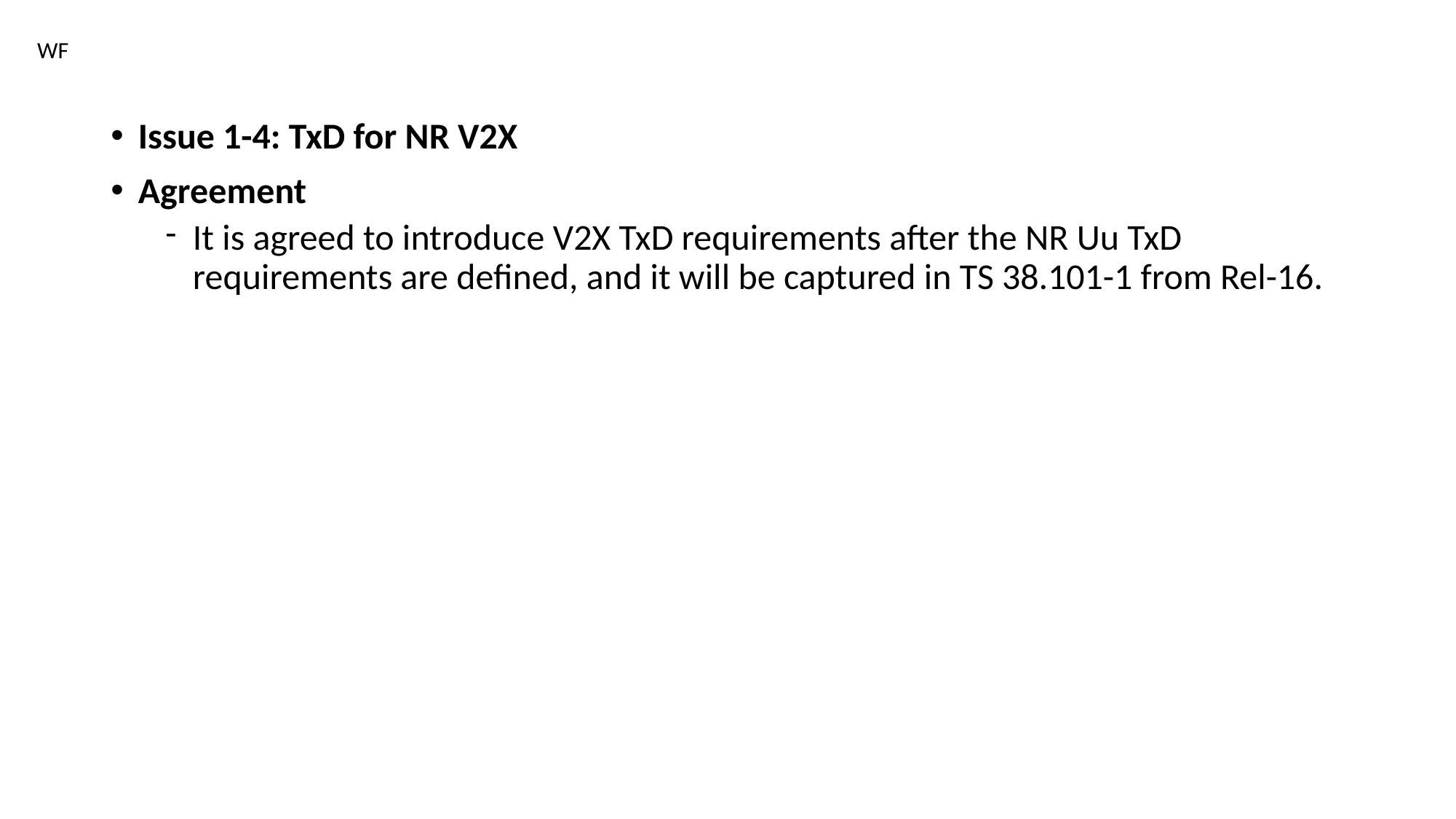

# WF
Issue 1-4: TxD for NR V2X
Agreement
It is agreed to introduce V2X TxD requirements after the NR Uu TxD requirements are defined, and it will be captured in TS 38.101-1 from Rel-16.